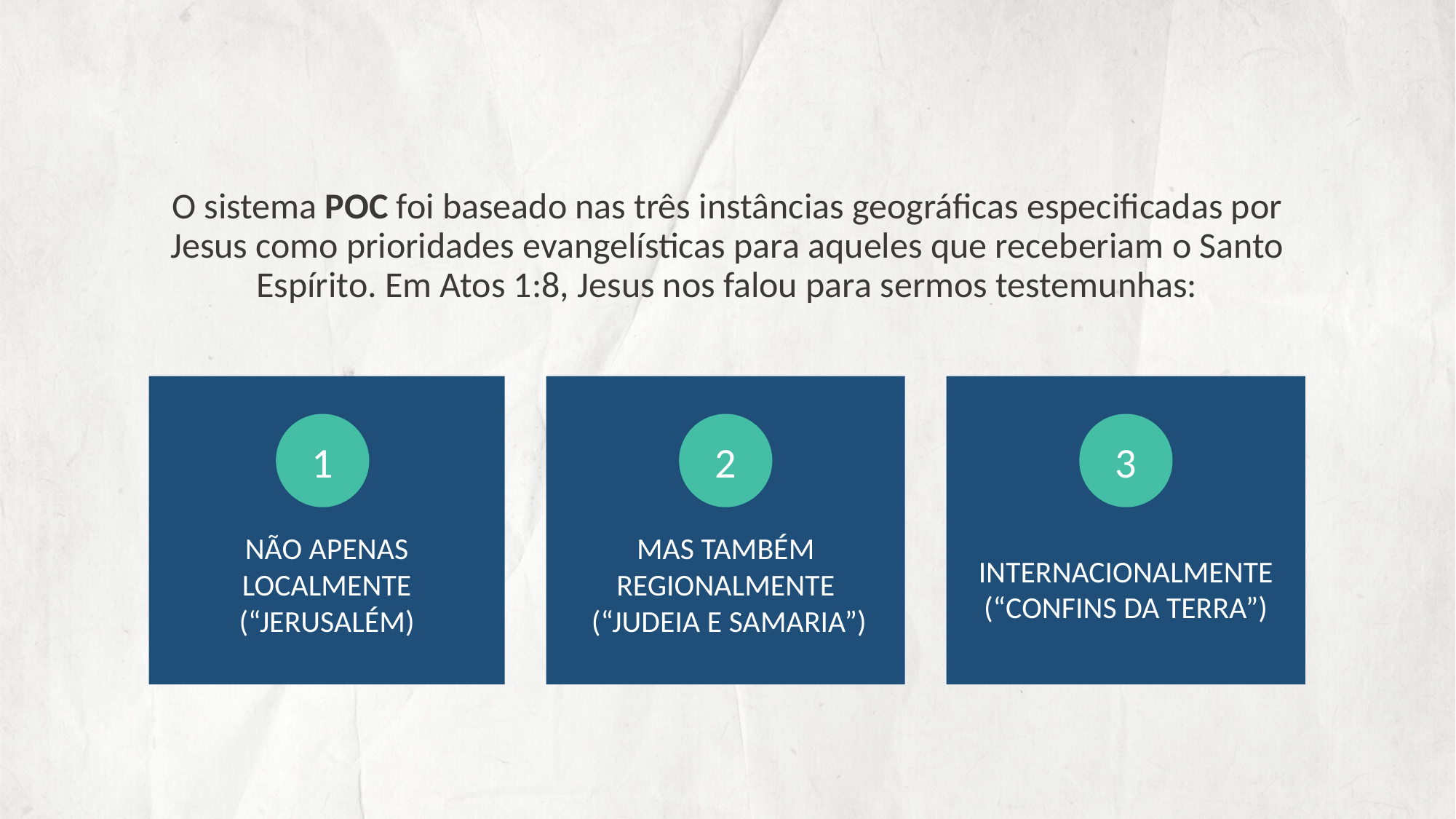

# O sistema POC foi baseado nas três instâncias geográficas especificadas por Jesus como prioridades evangelísticas para aqueles que receberiam o Santo Espírito. Em Atos 1:8, Jesus nos falou para sermos testemunhas:

1
2
3
 INTERNACIONALMENTE (“CONFINS DA TERRA”)
NÃO APENAS LOCALMENTE (“JERUSALÉM)
MAS TAMBÉM REGIONALMENTE
 (“JUDEIA E SAMARIA”)